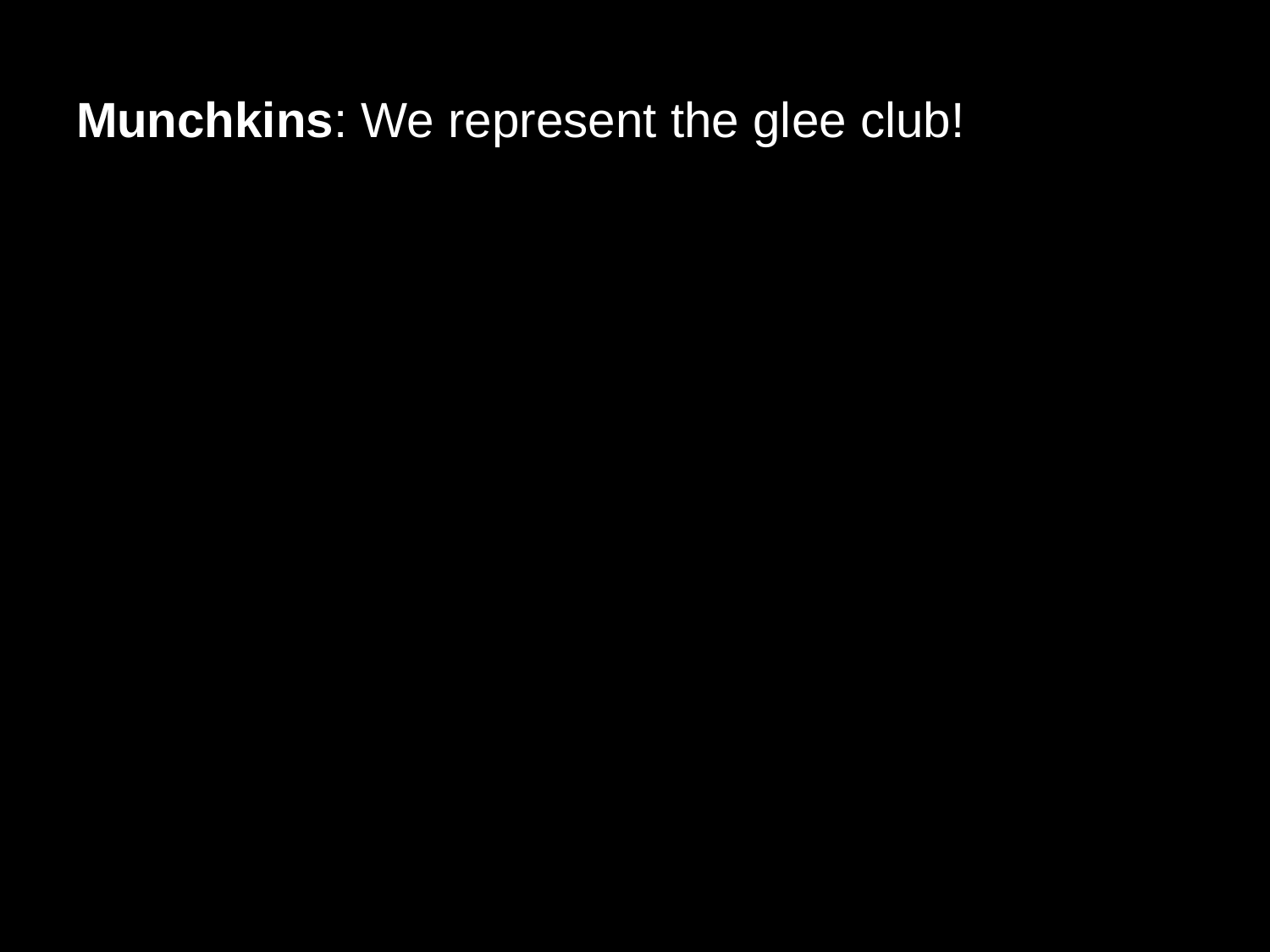

# Munchkins: We represent the glee club!